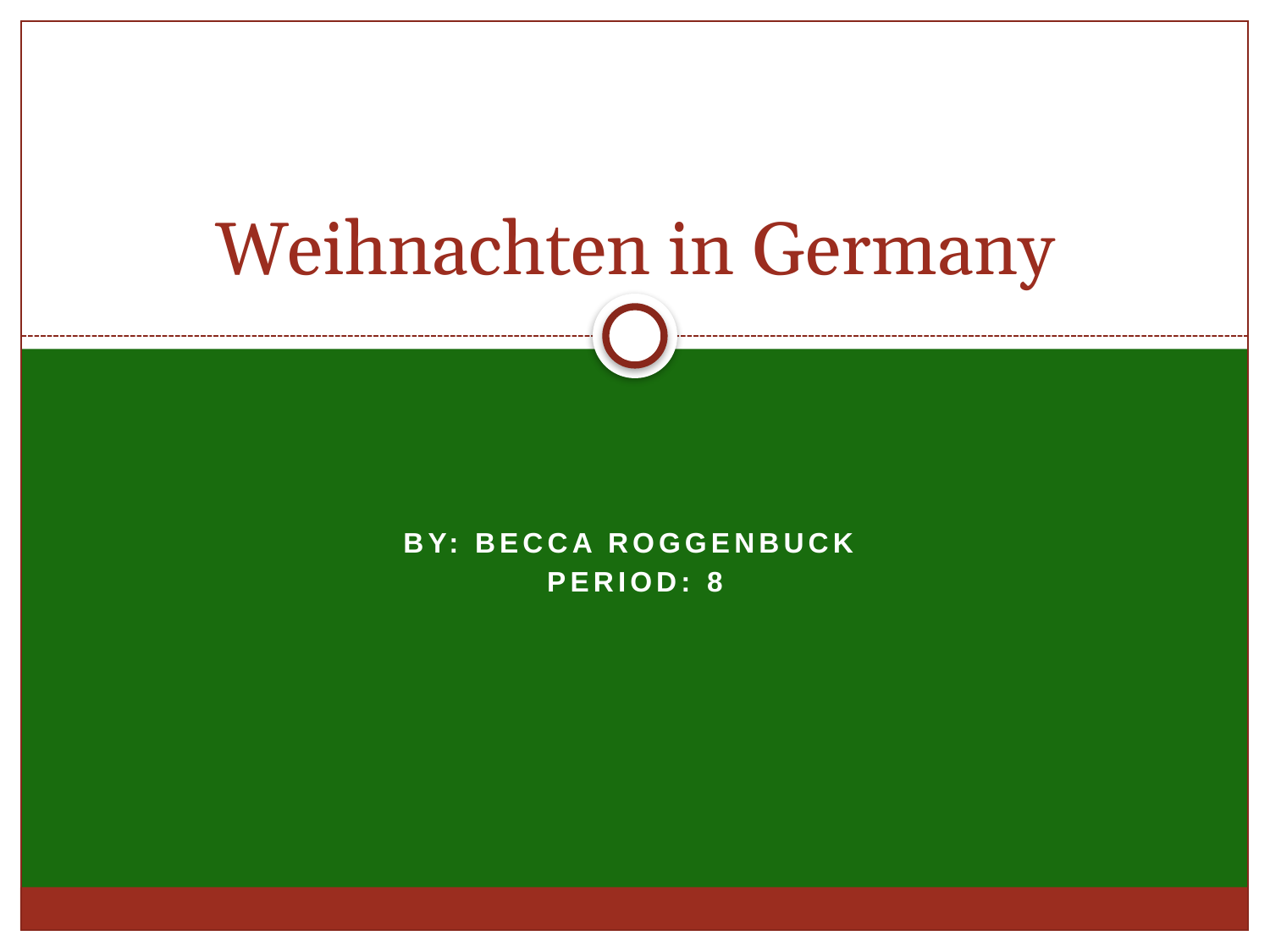

# Weihnachten in Germany
By: Becca roggenbuck
Period: 8